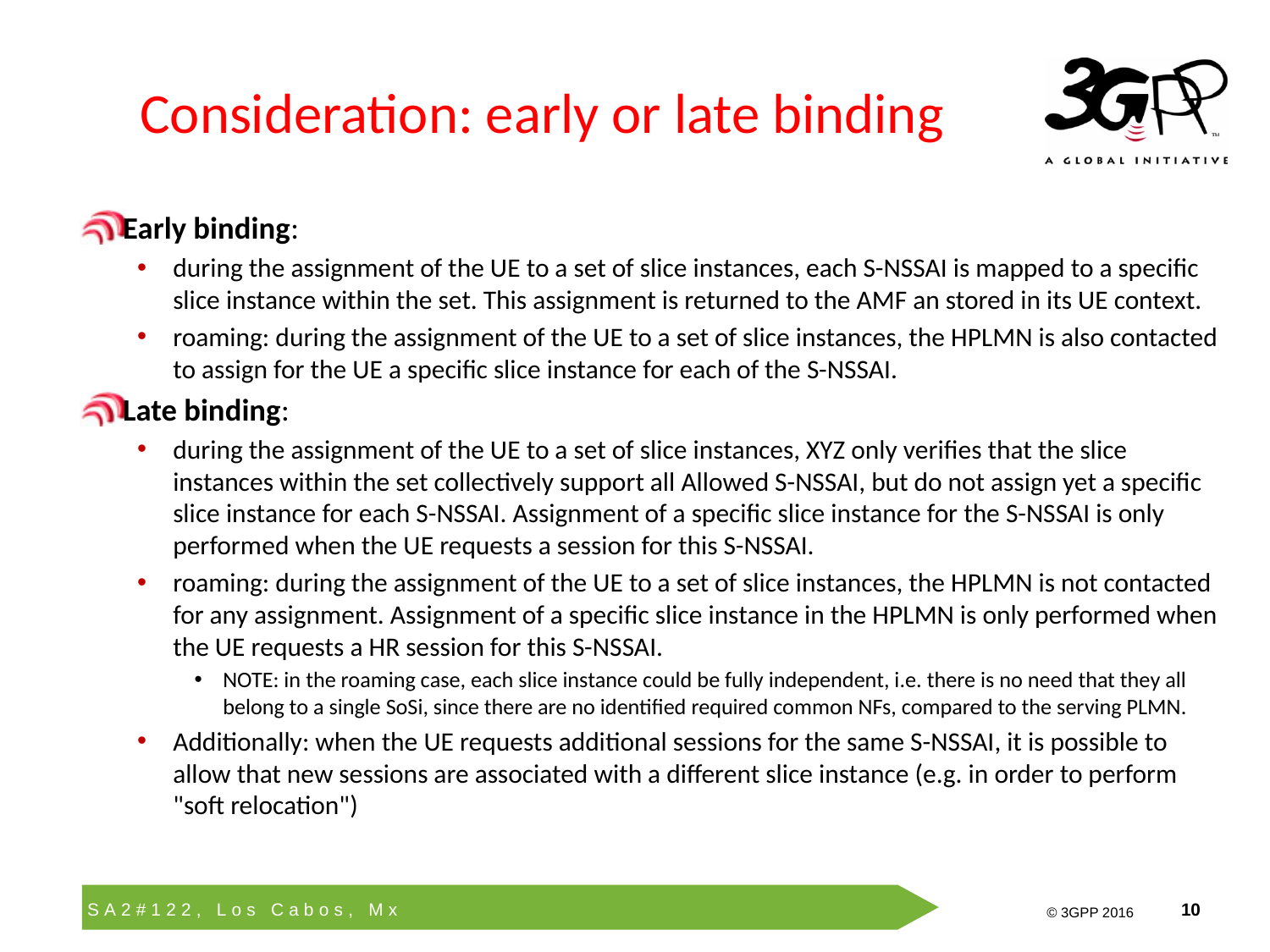

# Consideration: early or late binding
Early binding:
during the assignment of the UE to a set of slice instances, each S-NSSAI is mapped to a specific slice instance within the set. This assignment is returned to the AMF an stored in its UE context.
roaming: during the assignment of the UE to a set of slice instances, the HPLMN is also contacted to assign for the UE a specific slice instance for each of the S-NSSAI.
Late binding:
during the assignment of the UE to a set of slice instances, XYZ only verifies that the slice instances within the set collectively support all Allowed S-NSSAI, but do not assign yet a specific slice instance for each S-NSSAI. Assignment of a specific slice instance for the S-NSSAI is only performed when the UE requests a session for this S-NSSAI.
roaming: during the assignment of the UE to a set of slice instances, the HPLMN is not contacted for any assignment. Assignment of a specific slice instance in the HPLMN is only performed when the UE requests a HR session for this S-NSSAI.
NOTE: in the roaming case, each slice instance could be fully independent, i.e. there is no need that they all belong to a single SoSi, since there are no identified required common NFs, compared to the serving PLMN.
Additionally: when the UE requests additional sessions for the same S-NSSAI, it is possible to allow that new sessions are associated with a different slice instance (e.g. in order to perform "soft relocation")